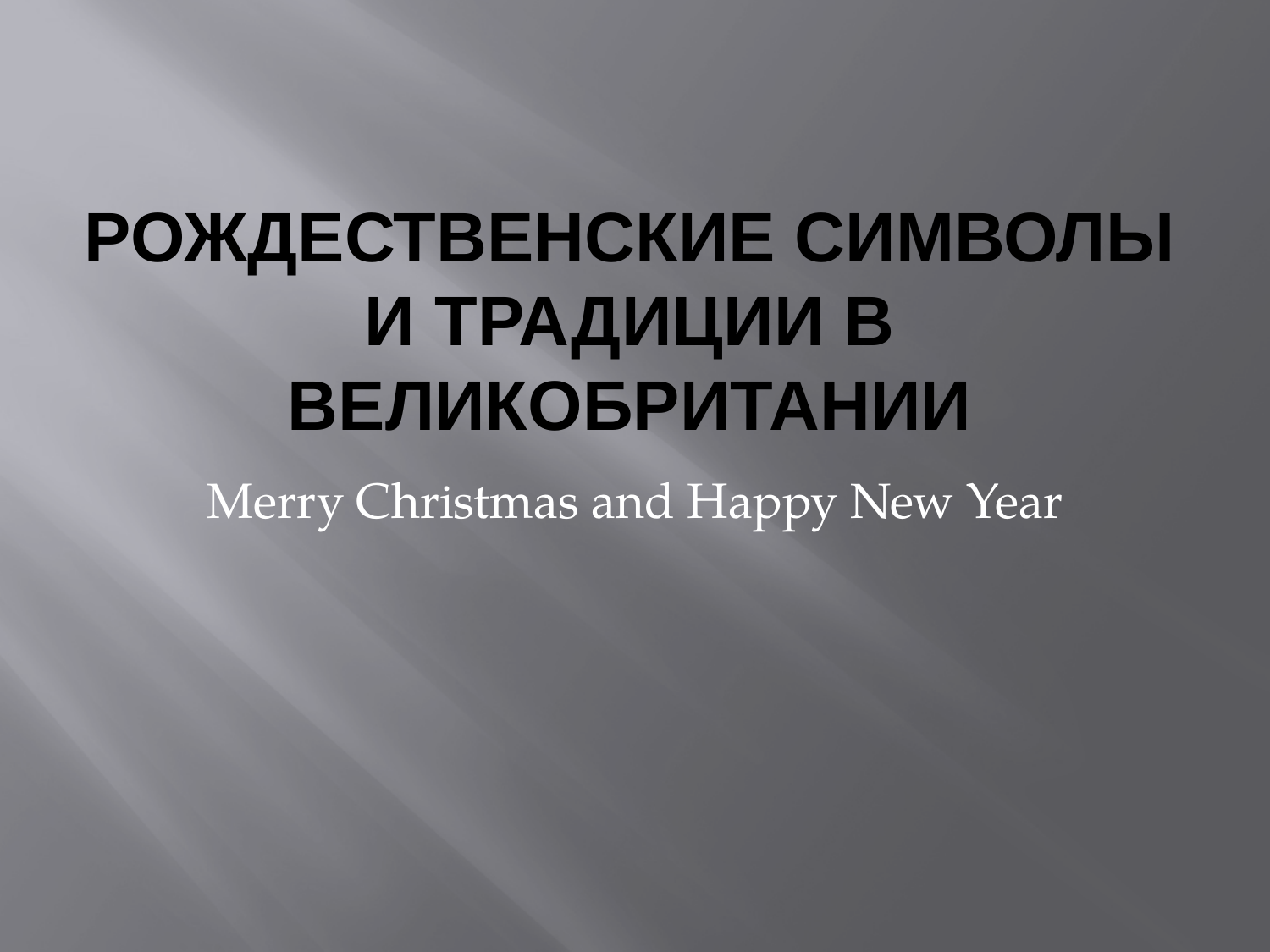

# Рождественские символы и традиции в Великобритании
Merry Christmas and Happy New Year